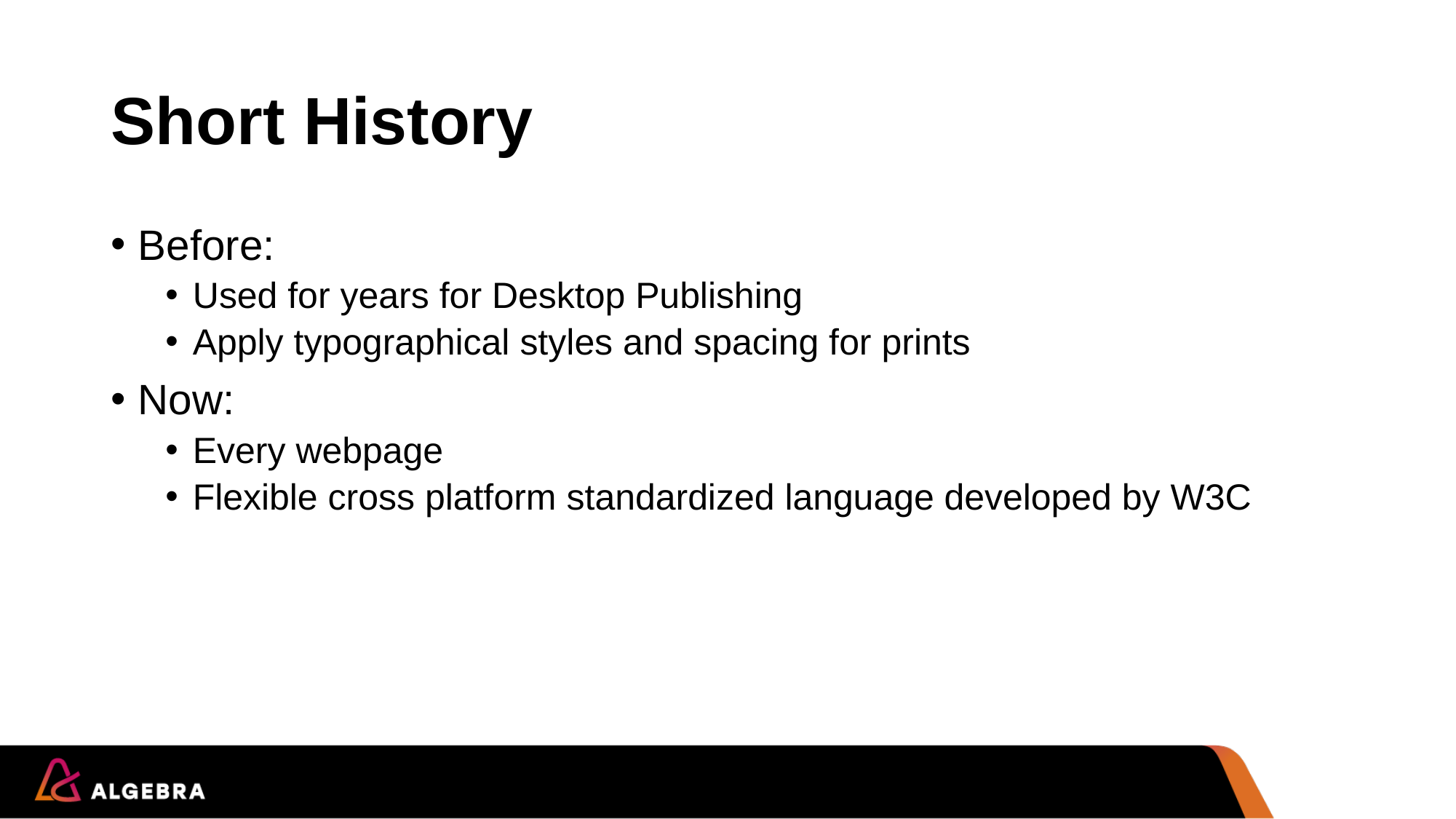

# Short History
Before:
Used for years for Desktop Publishing
Apply typographical styles and spacing for prints
Now:
Every webpage
Flexible cross platform standardized language developed by W3C